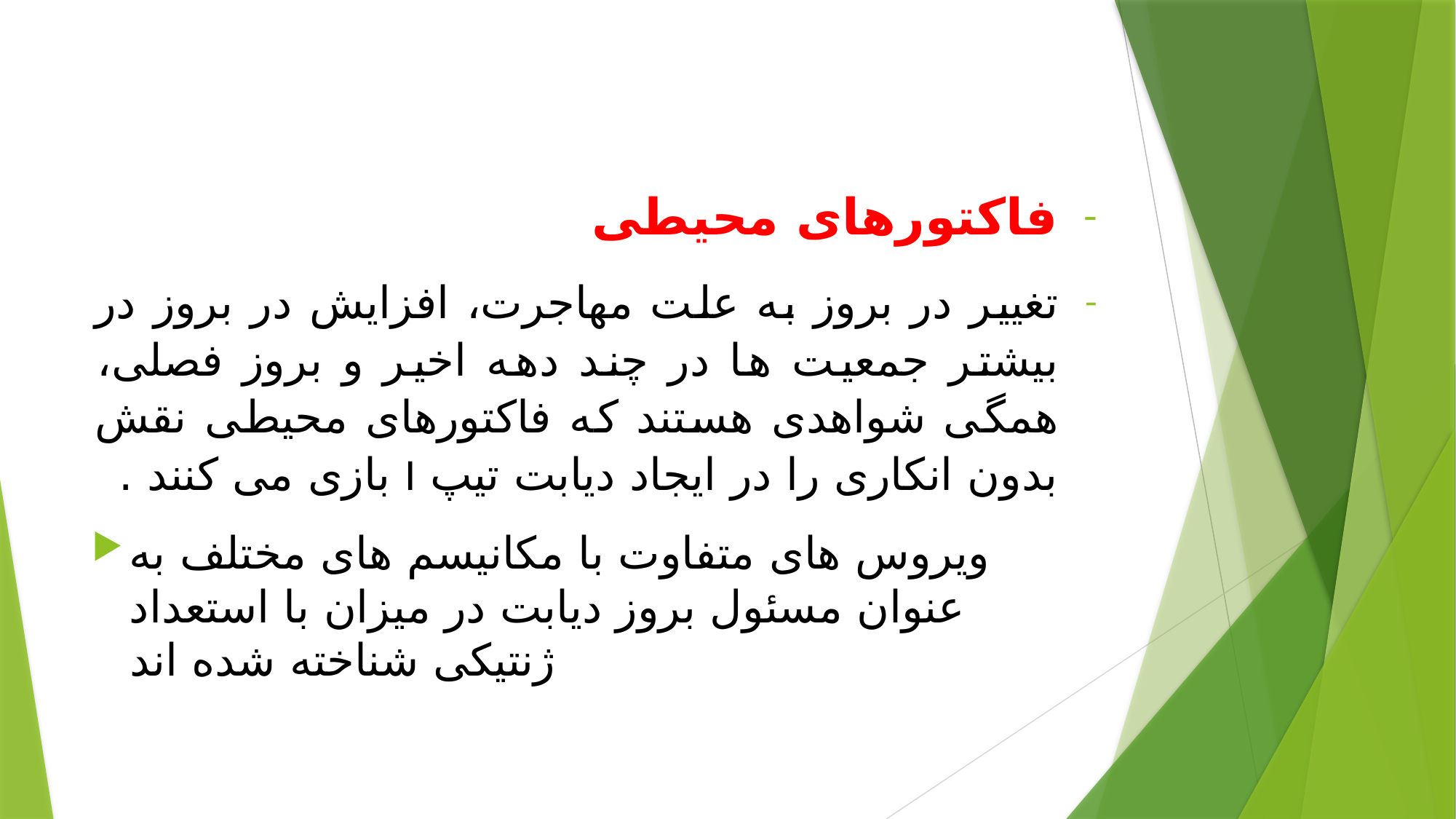

#
فاکتورهای محیطی
تغییر در بروز به علت مهاجرت، افزایش در بروز در بیشتر جمعیت ها در چند دهه اخیر و بروز فصلی، همگی شواهدی هستند که فاکتورهای محیطی نقش بدون انکاری را در ایجاد دیابت تیپ I بازی می کنند .
ویروس های متفاوت با مکانیسم های مختلف به عنوان مسئول بروز دیابت در میزان با استعداد ژنتیکی شناخته شده اند